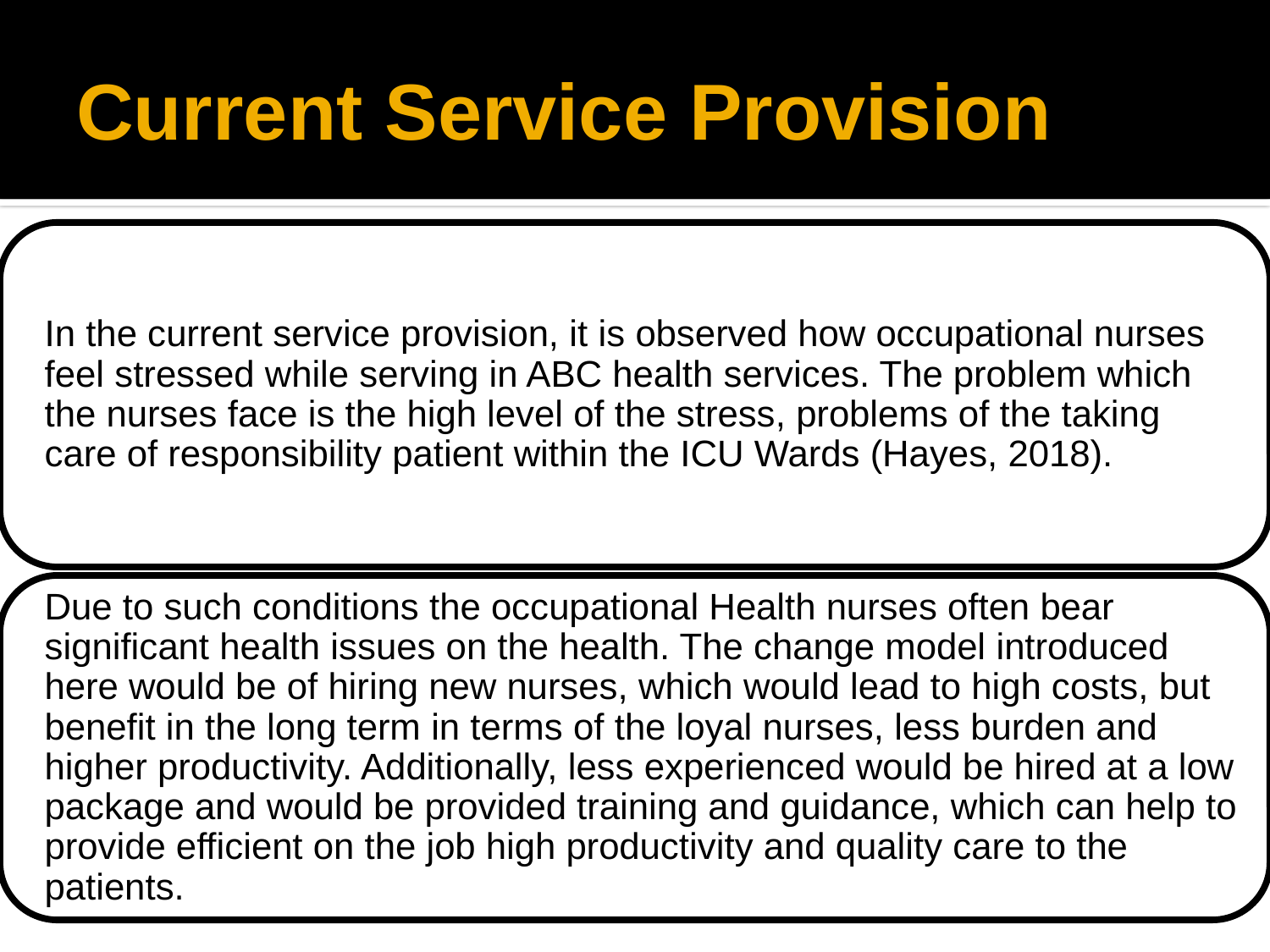

# Current Service Provision
In the current service provision, it is observed how occupational nurses feel stressed while serving in ABC health services. The problem which the nurses face is the high level of the stress, problems of the taking care of responsibility patient within the ICU Wards (Hayes, 2018).
Due to such conditions the occupational Health nurses often bear significant health issues on the health. The change model introduced here would be of hiring new nurses, which would lead to high costs, but benefit in the long term in terms of the loyal nurses, less burden and higher productivity. Additionally, less experienced would be hired at a low package and would be provided training and guidance, which can help to provide efficient on the job high productivity and quality care to the patients.